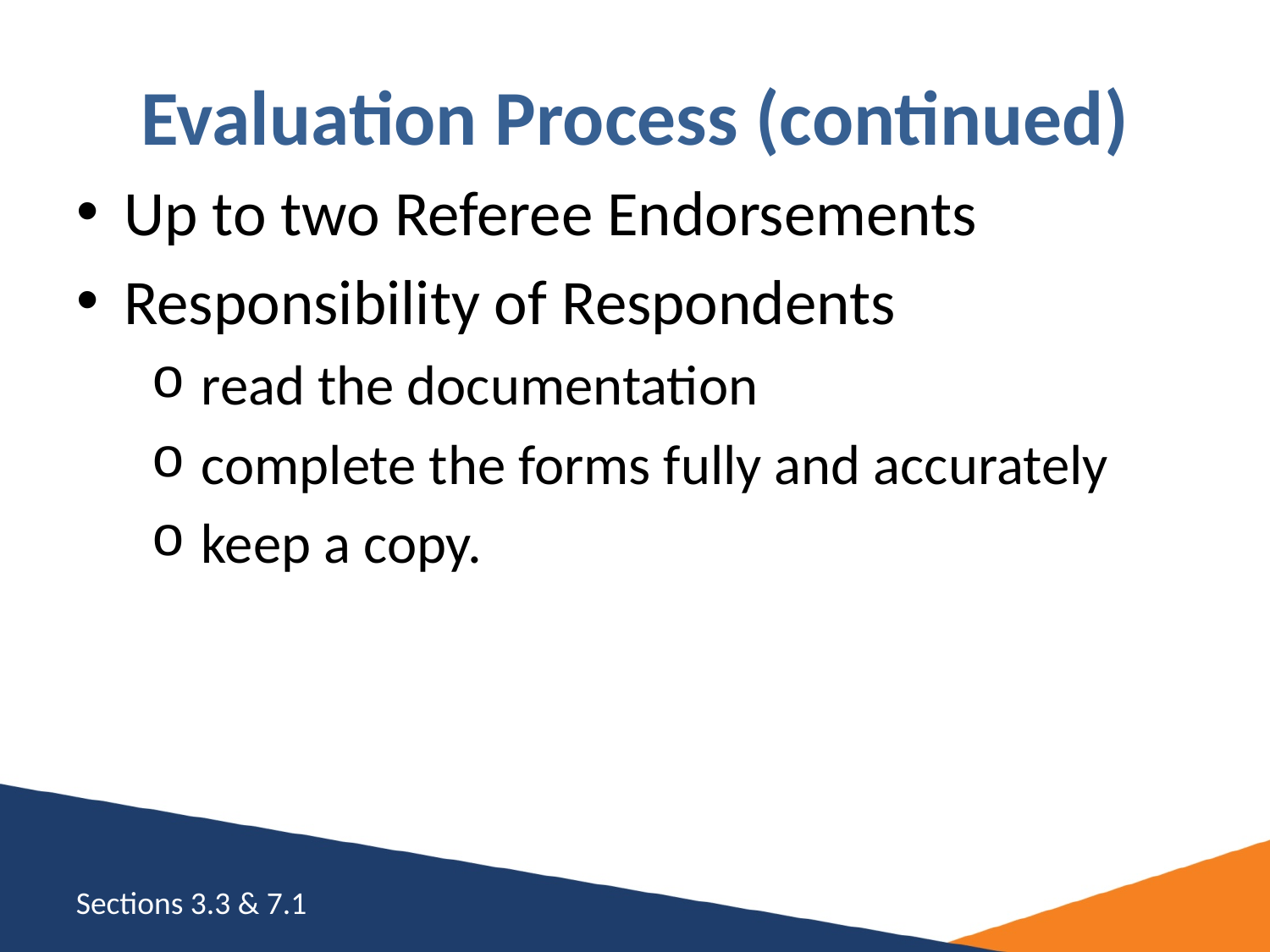

# Evaluation Process (continued)
Up to two Referee Endorsements
Responsibility of Respondents
read the documentation
complete the forms fully and accurately
keep a copy.
Sections 3.3 & 7.1